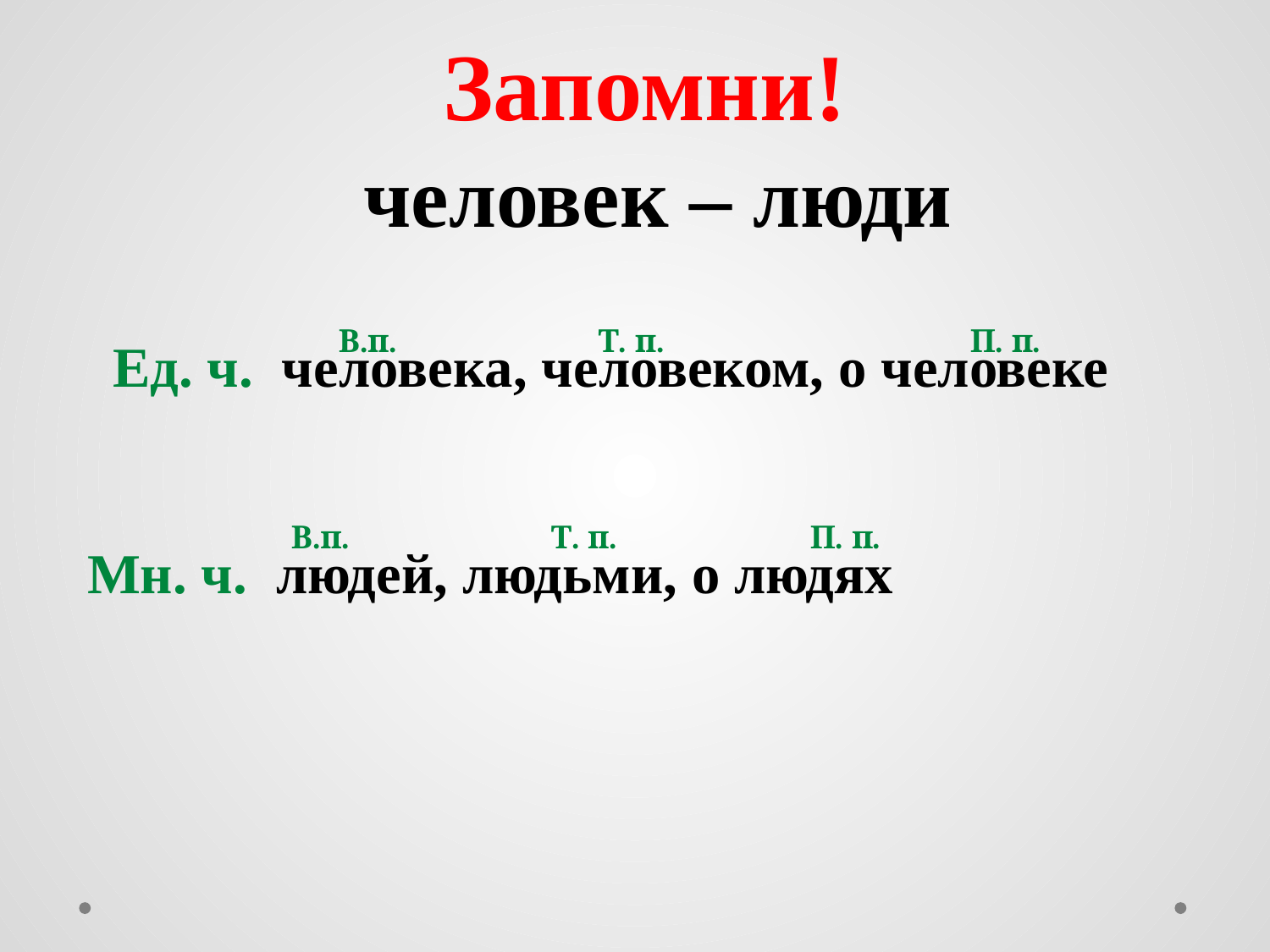

# Запомни!
человек – люди
В.п.                         Т. п.                                      П. п.
Ед. ч.  человека, человеком, о человеке
  В.п.                         Т. п.                        П. п.
Мн. ч.  людей, людьми, о людях